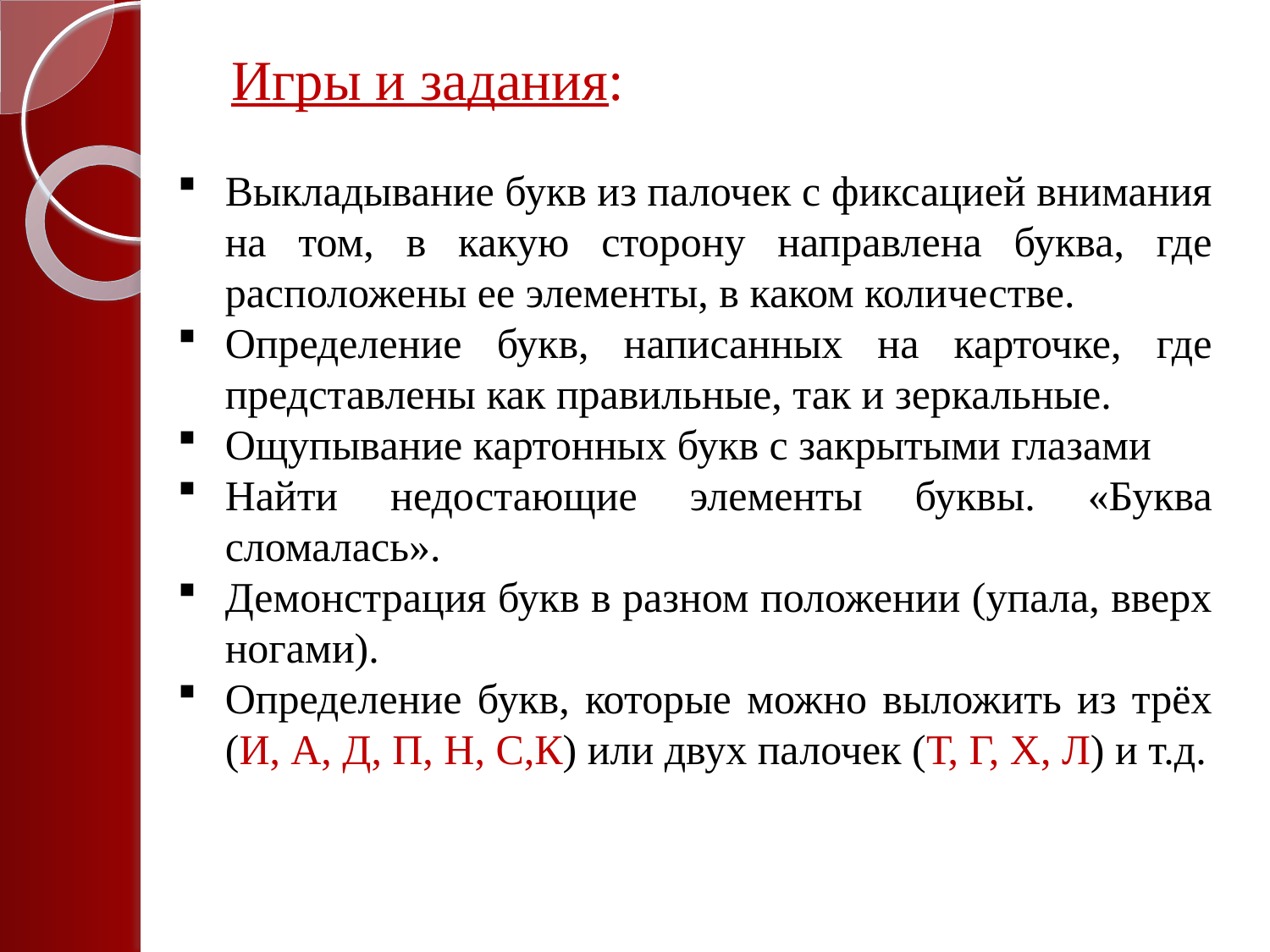

# Игры и задания:

Выкладывание букв из палочек с фиксацией внимания на том, в какую сторону направлена буква, где расположены ее элементы, в каком количестве.
Определение букв, написанных на карточке, где представлены как правильные, так и зеркальные.
Ощупывание картонных букв с закрытыми глазами
Найти недостающие элементы буквы. «Буква сломалась».
Демонстрация букв в разном положении (упала, вверх ногами).
Определение букв, которые можно выложить из трёх (И, А, Д, П, Н, С,К) или двух палочек (Т, Г, Х, Л) и т.д.